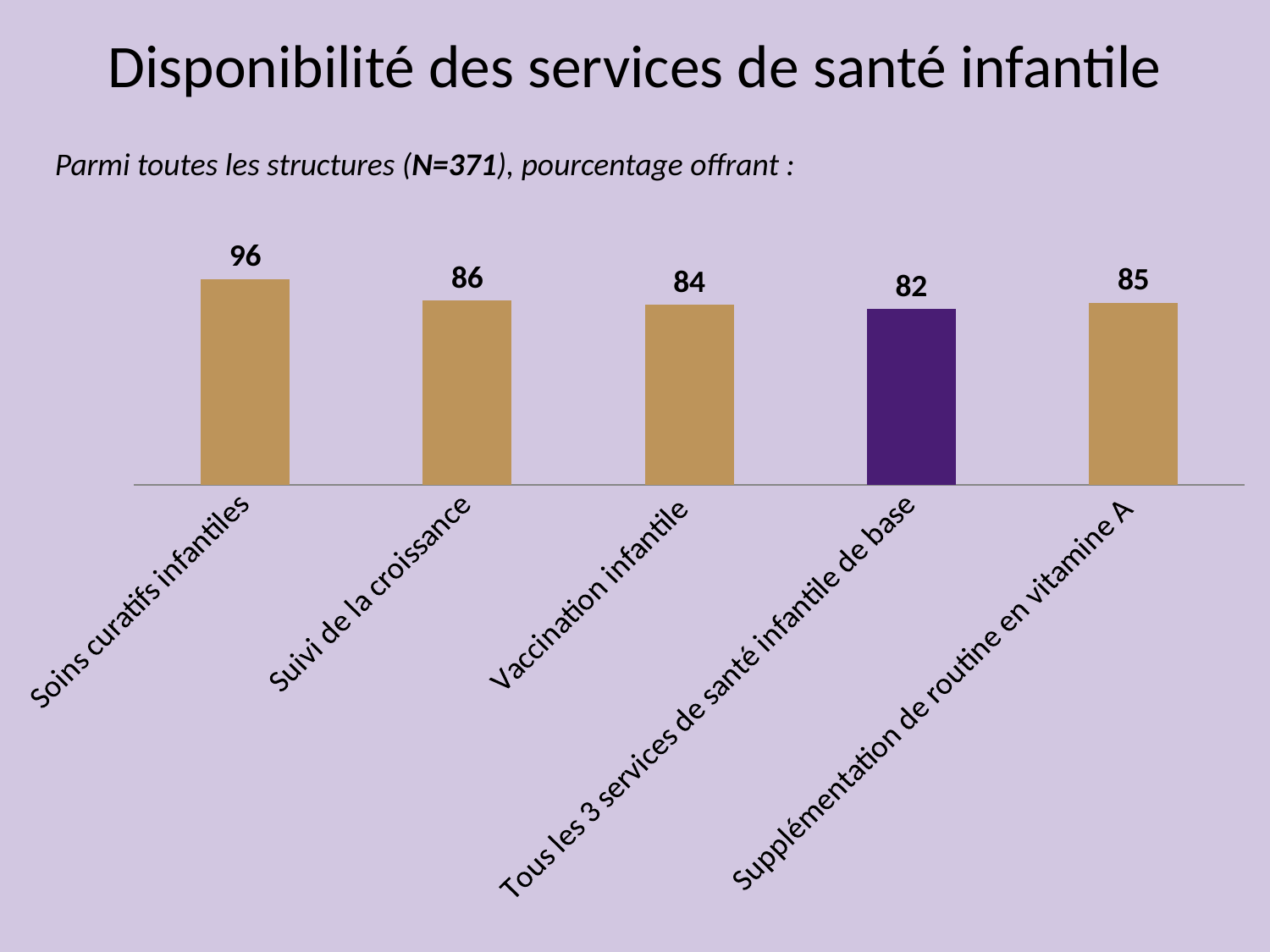

Disponibilité des services de santé infantile
Parmi toutes les structures (N=371), pourcentage offrant :

### Chart

| Category | Series 1 |
|---|---|
| Soins curatifs infantiles | 96.0 |
| Suivi de la croissance | 86.0 |
| Vaccination infantile  | 84.0 |
| Tous les 3 services de santé infantile de base | 82.0 |
| Supplémentation de routine en vitamine A  | 85.0 |